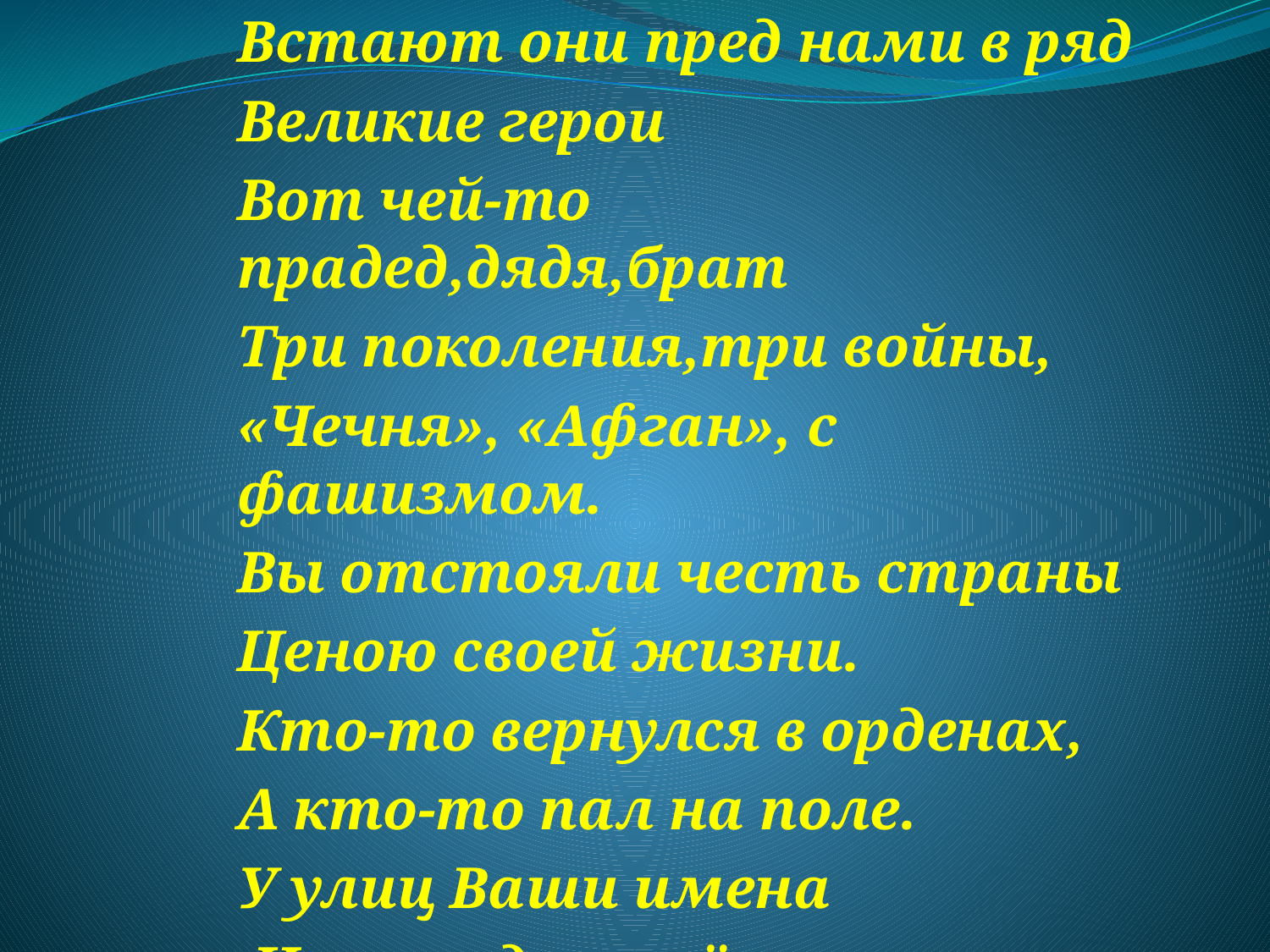

Встают они пред нами в ряд
Великие герои
Вот чей-то прадед,дядя,брат
Три поколения,три войны,
«Чечня», «Афган», с фашизмом.
Вы отстояли честь страны
Ценою своей жизни.
Кто-то вернулся в орденах,
А кто-то пал на поле.
У улиц Ваши имена
 И в городах и сёлах.